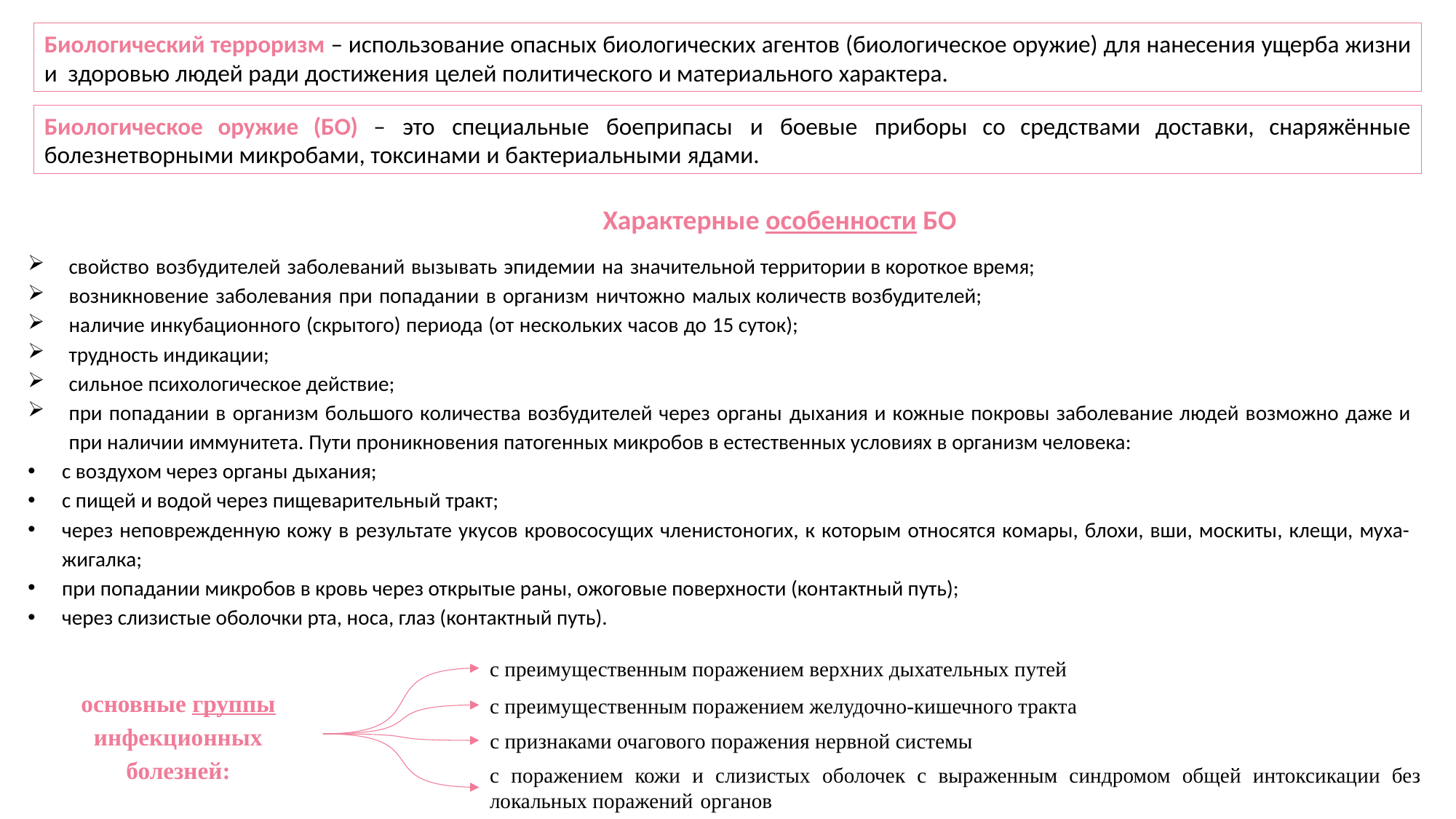

Биологический терроризм – использование опасных биологических агентов (биологическое оружие) для нанесения ущерба жизни и здоровью людей ради достижения целей политического и материального характера.
Биологическое оружие (БО) – это специальные боеприпасы и боевые приборы со средствами доставки, снаряжённые болезнетворными микробами, токсинами и бактериальными ядами.
Характерные особенности БО
свойство возбудителей заболеваний вызывать эпидемии на значительной территории в короткое время;
возникновение заболевания при попадании в организм ничтожно малых количеств возбудителей;
наличие инкубационного (скрытого) периода (от нескольких часов до 15 суток);
трудность индикации;
сильное психологическое действие;
при попадании в организм большого количества возбудителей через органы дыхания и кожные покровы заболевание людей возможно даже и при наличии иммунитета. Пути проникновения патогенных микробов в естественных условиях в организм человека:
с воздухом через органы дыхания;
с пищей и водой через пищеварительный тракт;
через неповрежденную кожу в результате укусов кровососущих членистоногих, к которым относятся комары, блохи, вши, москиты, клещи, муха-жигалка;
при попадании микробов в кровь через открытые раны, ожоговые поверхности (контактный путь);
через слизистые оболочки рта, носа, глаз (контактный путь).
с преимущественным поражением верхних дыхательных путей
основные группы инфекционных болезней:
с преимущественным поражением желудочно-кишечного тракта
с признаками очагового поражения нервной системы
с поражением кожи и слизистых оболочек с выраженным синдромом общей интоксикации без локальных поражений          органов